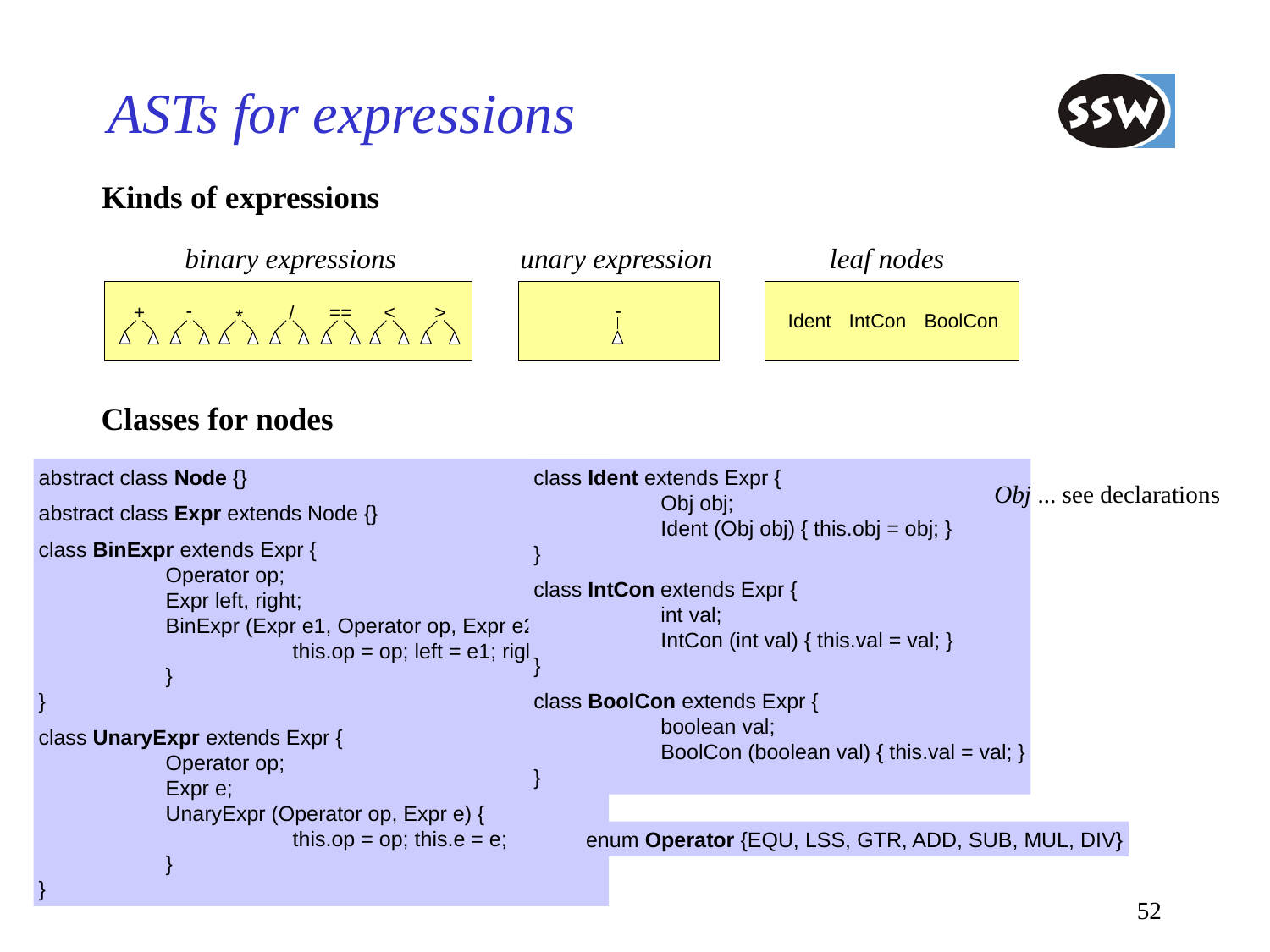

# ASTs for expressions
Kinds of expressions
binary expressions
unary expression
leaf nodes

-
-
+
/
==
<
>
*
Ident
IntCon
BoolCon

Classes for nodes
abstract class Node {}
abstract class Expr extends Node {}
class BinExpr extends Expr {
	Operator op;
	Expr left, right;
	BinExpr (Expr e1, Operator op, Expr e2) {
		this.op = op; left = e1; right = e2;
	}
}
class UnaryExpr extends Expr {
	Operator op;
	Expr e;
	UnaryExpr (Operator op, Expr e) {
		this.op = op; this.e = e;
	}
}
class Ident extends Expr {
	Obj obj;
	Ident (Obj obj) { this.obj = obj; }
}
class IntCon extends Expr {
	int val;
	IntCon (int val) { this.val = val; }
}
class BoolCon extends Expr {
	boolean val;
	BoolCon (boolean val) { this.val = val; }
}
Obj ... see declarations
enum Operator {EQU, LSS, GTR, ADD, SUB, MUL, DIV}
52